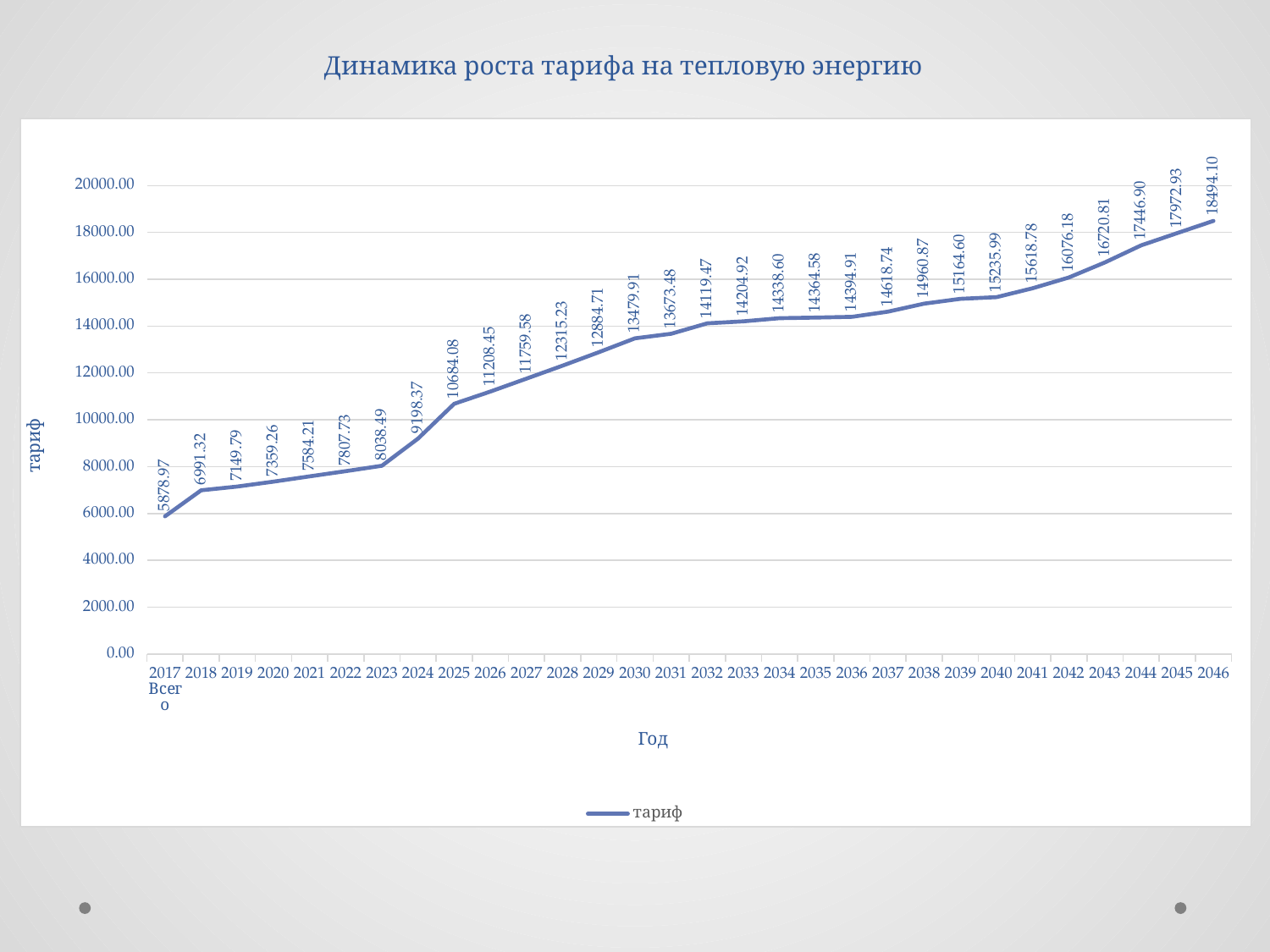

# Динамика роста тарифа на тепловую энергию

### Chart

| Category |  |
|---|---|
| 2017 Всего | 5878.97 |
| 2018 | 6991.32 |
| 2019 | 7149.79 |
| 2020 | 7359.26 |
| 2021 | 7584.21 |
| 2022 | 7807.73 |
| 2023 | 8038.49 |
| 2024 | 9198.37 |
| 2025 | 10684.08 |
| 2026 | 11208.45 |
| 2027 | 11759.58 |
| 2028 | 12315.23 |
| 2029 | 12884.71 |
| 2030 | 13479.91 |
| 2031 | 13673.48 |
| 2032 | 14119.47 |
| 2033 | 14204.92 |
| 2034 | 14338.6 |
| 2035 | 14364.58 |
| 2036 | 14394.91 |
| 2037 | 14618.74 |
| 2038 | 14960.87 |
| 2039 | 15164.6 |
| 2040 | 15235.99 |
| 2041 | 15618.78 |
| 2042 | 16076.18 |
| 2043 | 16720.81 |
| 2044 | 17446.9 |
| 2045 | 17972.93 |
| 2046 | 18494.1 |